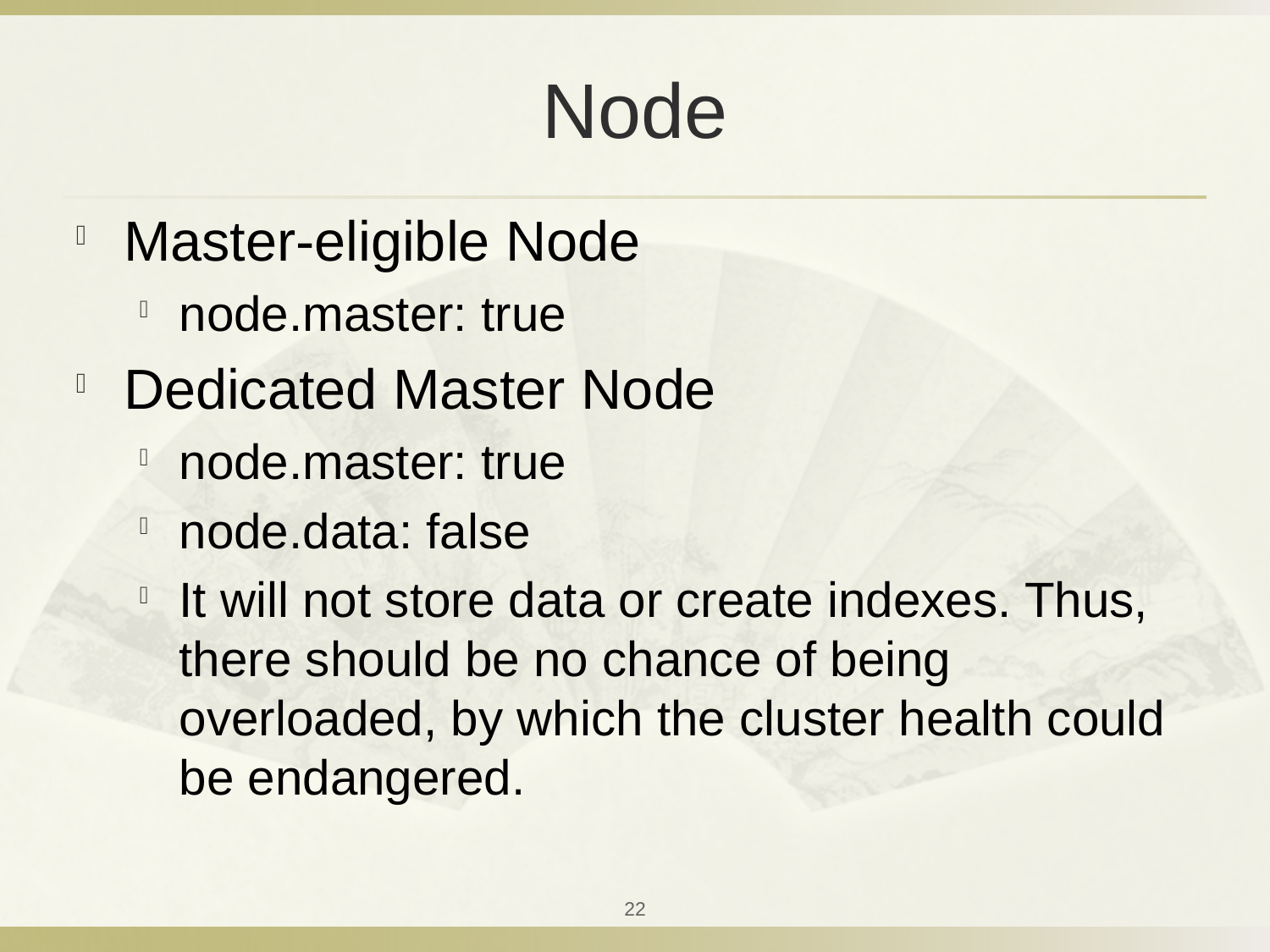

# Node
Master-eligible Node
node.master: true
Dedicated Master Node
node.master: true
node.data: false
It will not store data or create indexes. Thus, there should be no chance of being overloaded, by which the cluster health could be endangered.

22